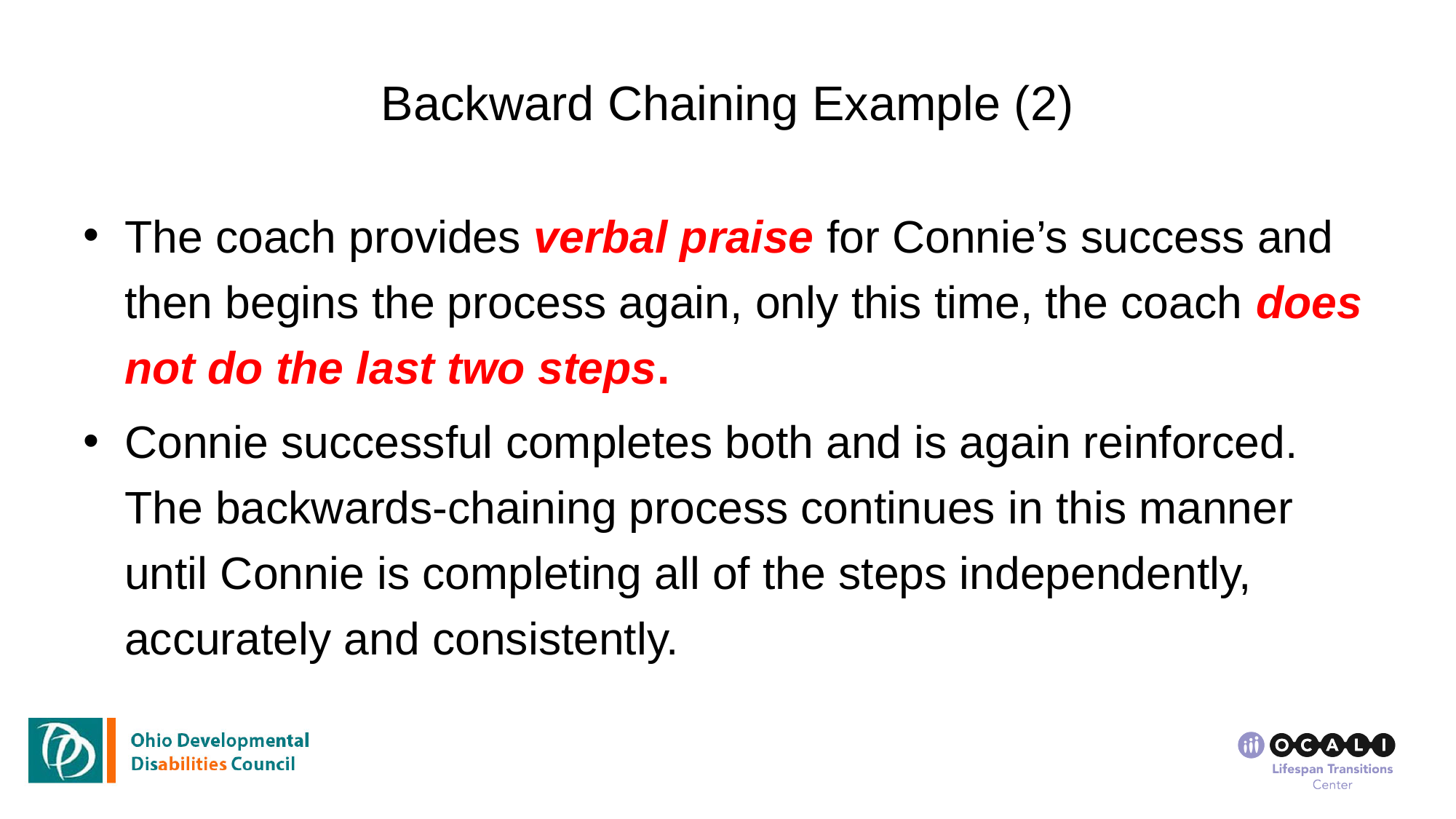

# Backward Chaining Example (2)
The coach provides verbal praise for Connie’s success and then begins the process again, only this time, the coach does not do the last two steps.
Connie successful completes both and is again reinforced. The backwards-chaining process continues in this manner until Connie is completing all of the steps independently, accurately and consistently.